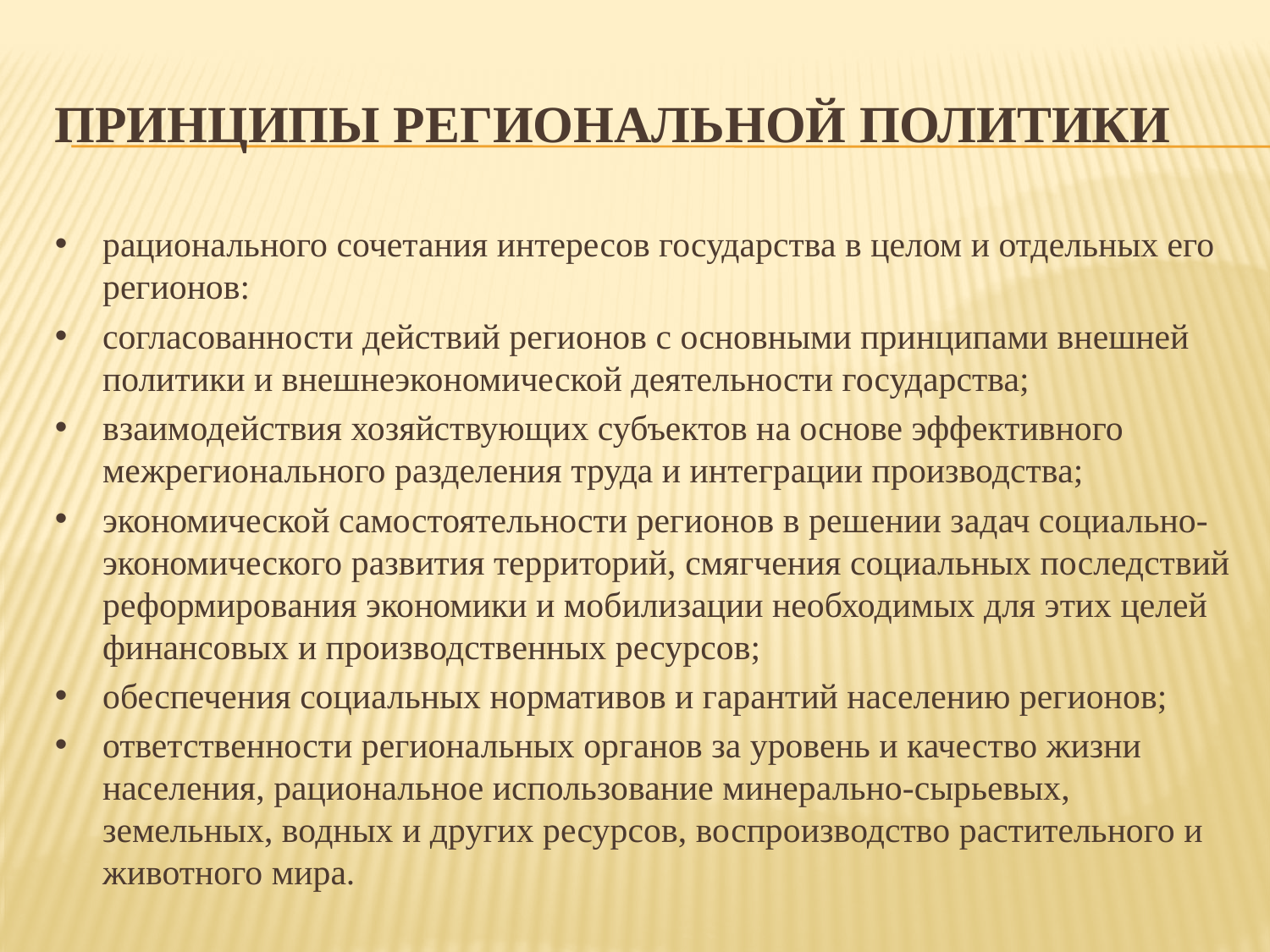

# Принципы региональной политики
рационального сочетания интересов государства в целом и отдельных его регионов:
согласованности действий регионов с основными принципами внешней политики и внешнеэкономической деятельности государства;
взаимодействия хозяйствующих субъектов на основе эффективного межрегионального разделения труда и интеграции производства;
экономической самостоятельности регионов в решении задач социально-экономического развития территорий, смягчения социальных последствий реформирования экономики и мобилизации необходимых для этих целей финансовых и производственных ресурсов;
обеспечения социальных нормативов и гарантий населению регионов;
ответственности региональных органов за уровень и качество жизни населения, рациональное использование минерально-сырьевых, земельных, водных и других ресурсов, воспроизводство растительного и животного мира.